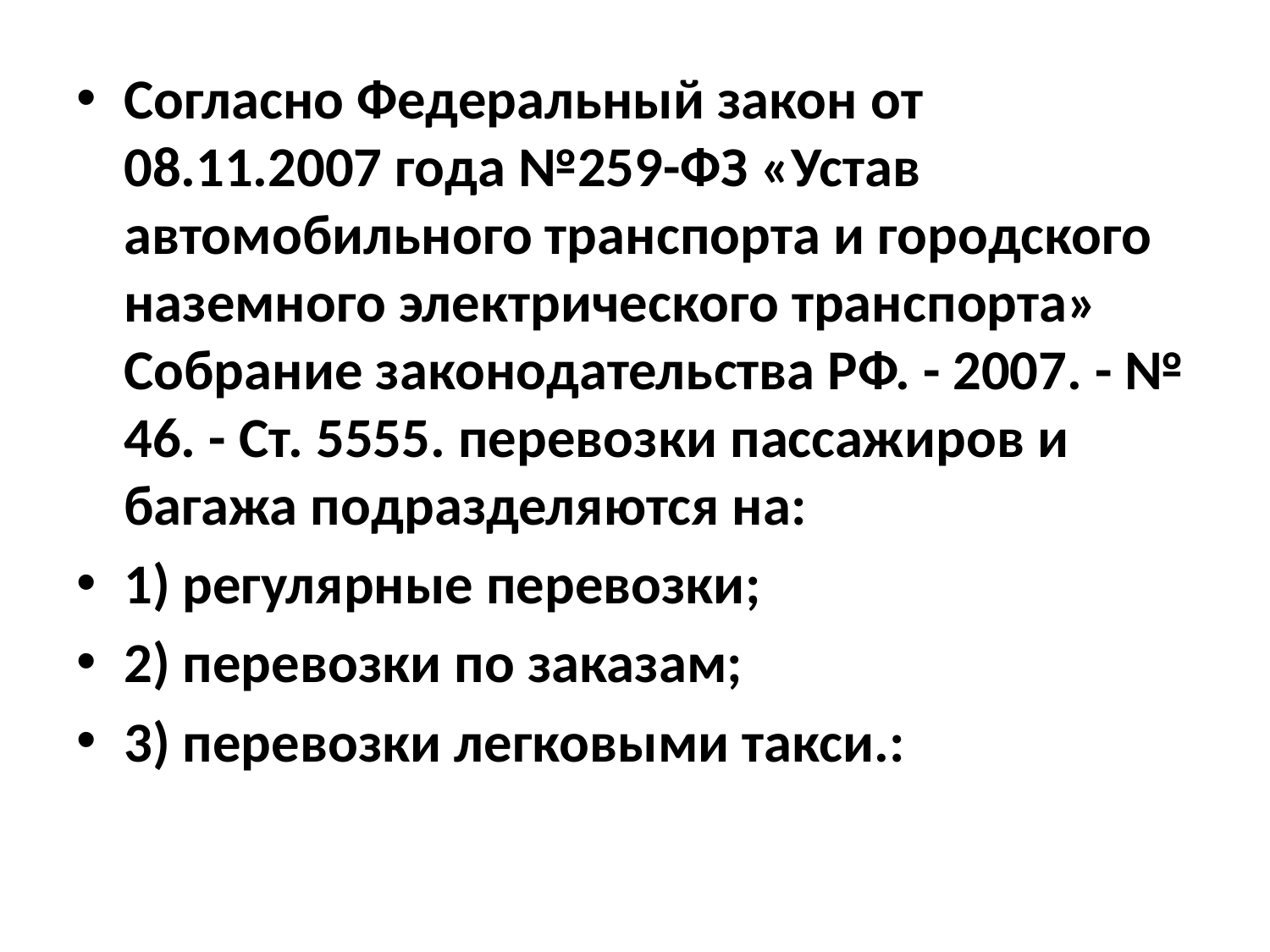

Согласно Федеральный закон от 08.11.2007 года №259-ФЗ «Устав автомобильного транспорта и городского наземного электрического транспорта» Собрание законодательства РФ. - 2007. - № 46. - Ст. 5555. перевозки пассажиров и багажа подразделяются на:
1) регулярные перевозки;
2) перевозки по заказам;
3) перевозки легковыми такси.: